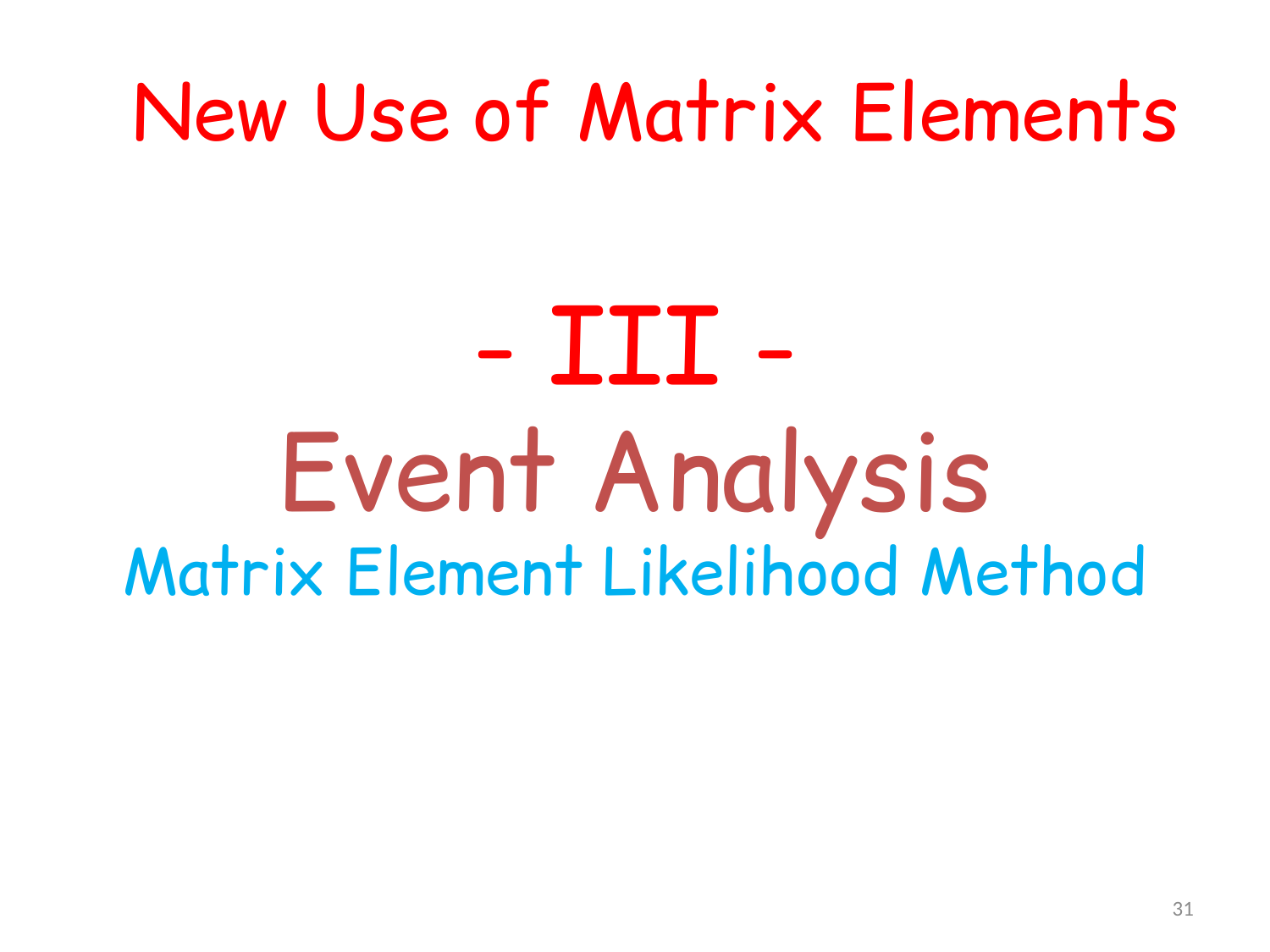

New Use of Matrix Elements
# - III - Event Analysis Matrix Element Likelihood Method
31